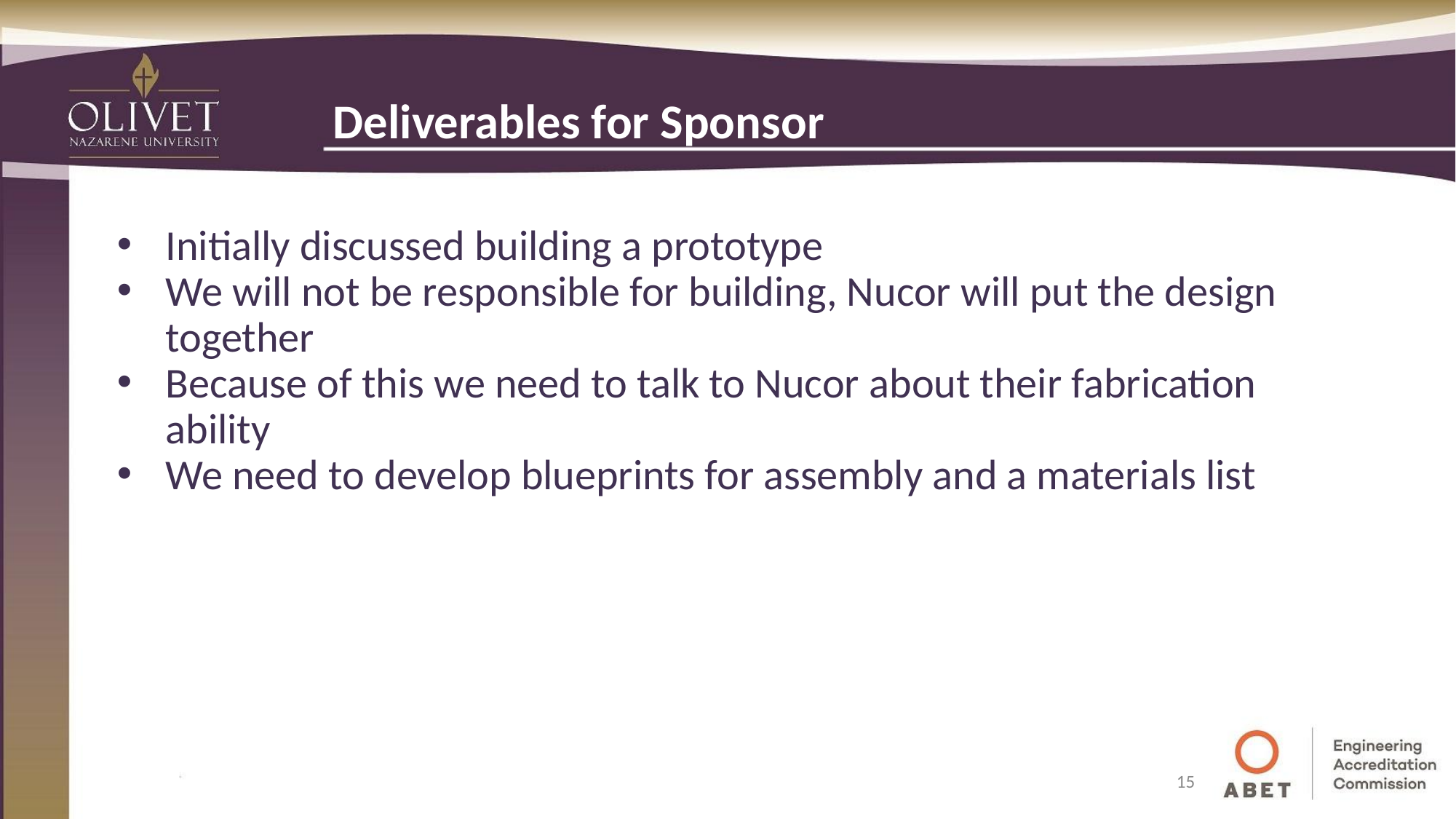

# Deliverables for Sponsor
Initially discussed building a prototype
We will not be responsible for building, Nucor will put the design together
Because of this we need to talk to Nucor about their fabrication ability
We need to develop blueprints for assembly and a materials list
15